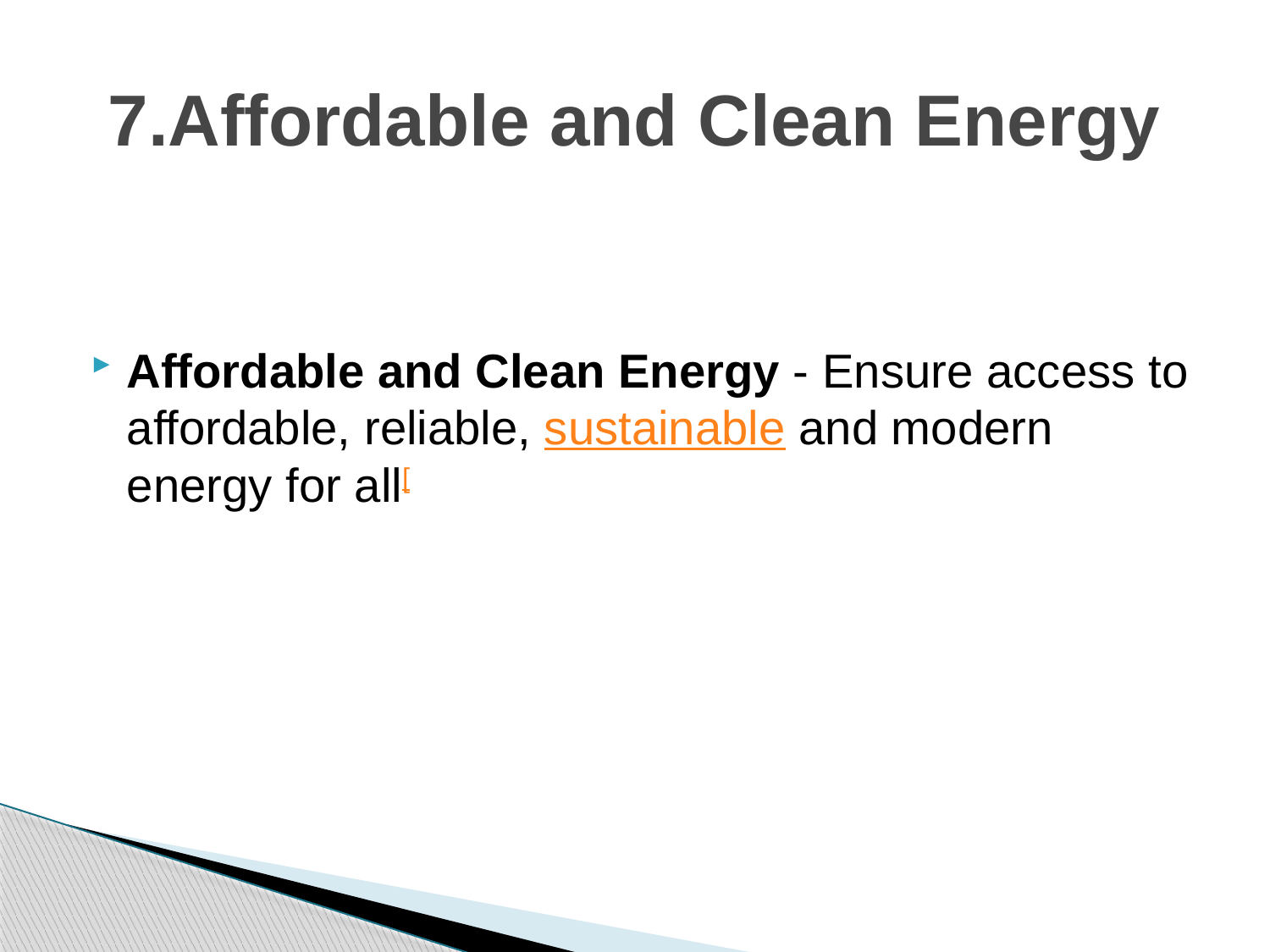

# 7.Affordable and Clean Energy

Affordable and Clean Energy - Ensure access to affordable, reliable, sustainable and modern energy for all[